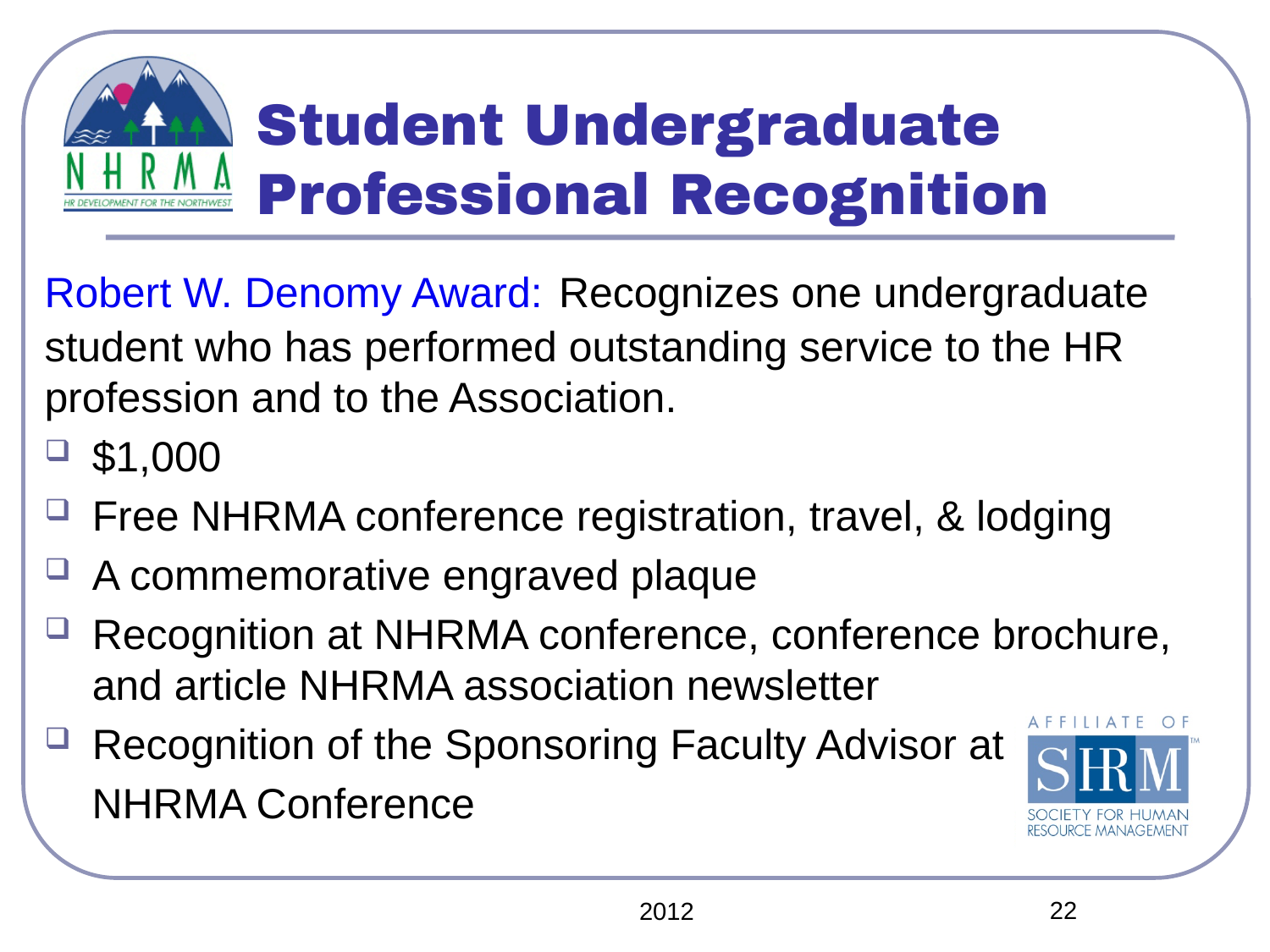

# Student Undergraduate Professional Recognition
Robert W. Denomy Award: Recognizes one undergraduate student who has performed outstanding service to the HR profession and to the Association.
$1,000
Free NHRMA conference registration, travel, & lodging
A commemorative engraved plaque
Recognition at NHRMA conference, conference brochure, and article NHRMA association newsletter
Recognition of the Sponsoring Faculty Advisor at
    NHRMA Conference
22
2012